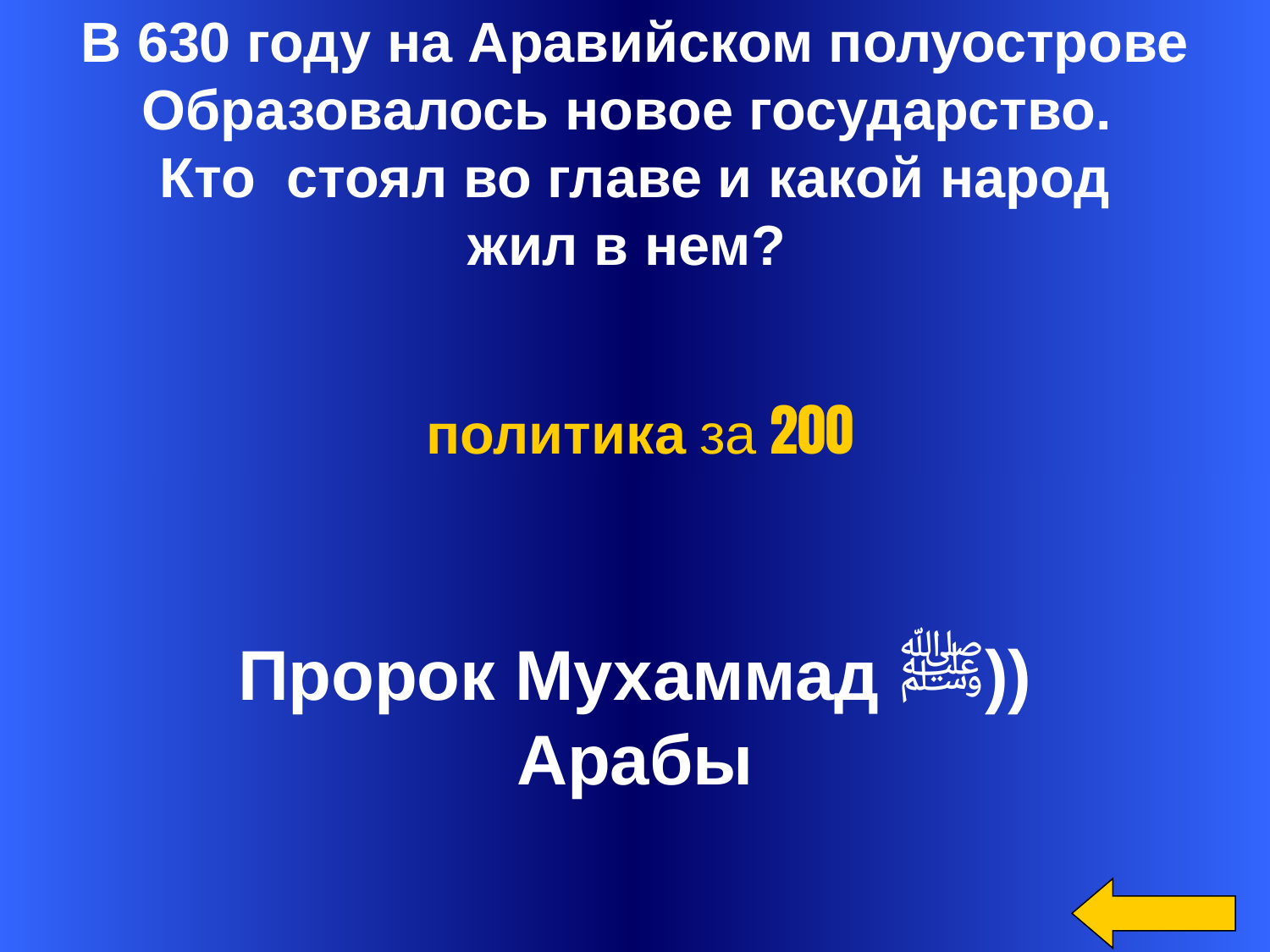

В 630 году на Аравийском полуострове
Образовалось новое государство.
Кто  стоял во главе и какой народ
жил в нем?
политика за 200
Пророк Мухаммад ﷺ))
Арабы